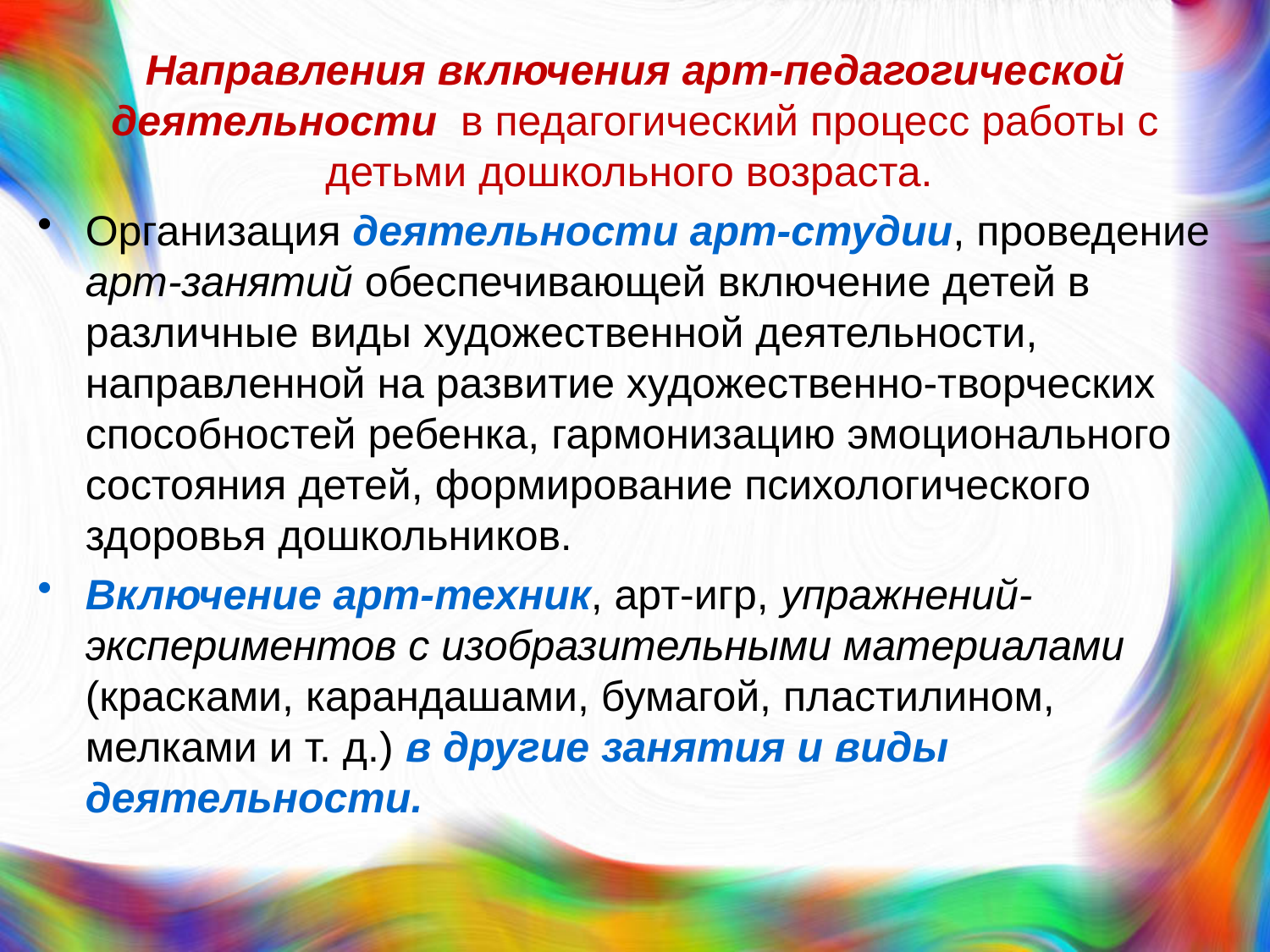

Направления включения арт-педагогической деятельности  в педагогический процесс работы с детьми дошкольного возраста.
Организация деятельности арт-студии, проведение арт-занятий обеспечивающей включение детей в различные виды художественной деятельности, направленной на развитие художественно-творческих способностей ребенка, гармонизацию эмоционального состояния детей, формирование психологического здоровья дошкольников.
Включение арт-техник, арт-игр, упражнений-экспериментов с изобразительными материалами (красками, карандашами, бумагой, пластилином, мелками и т. д.) в другие занятия и виды деятельности.